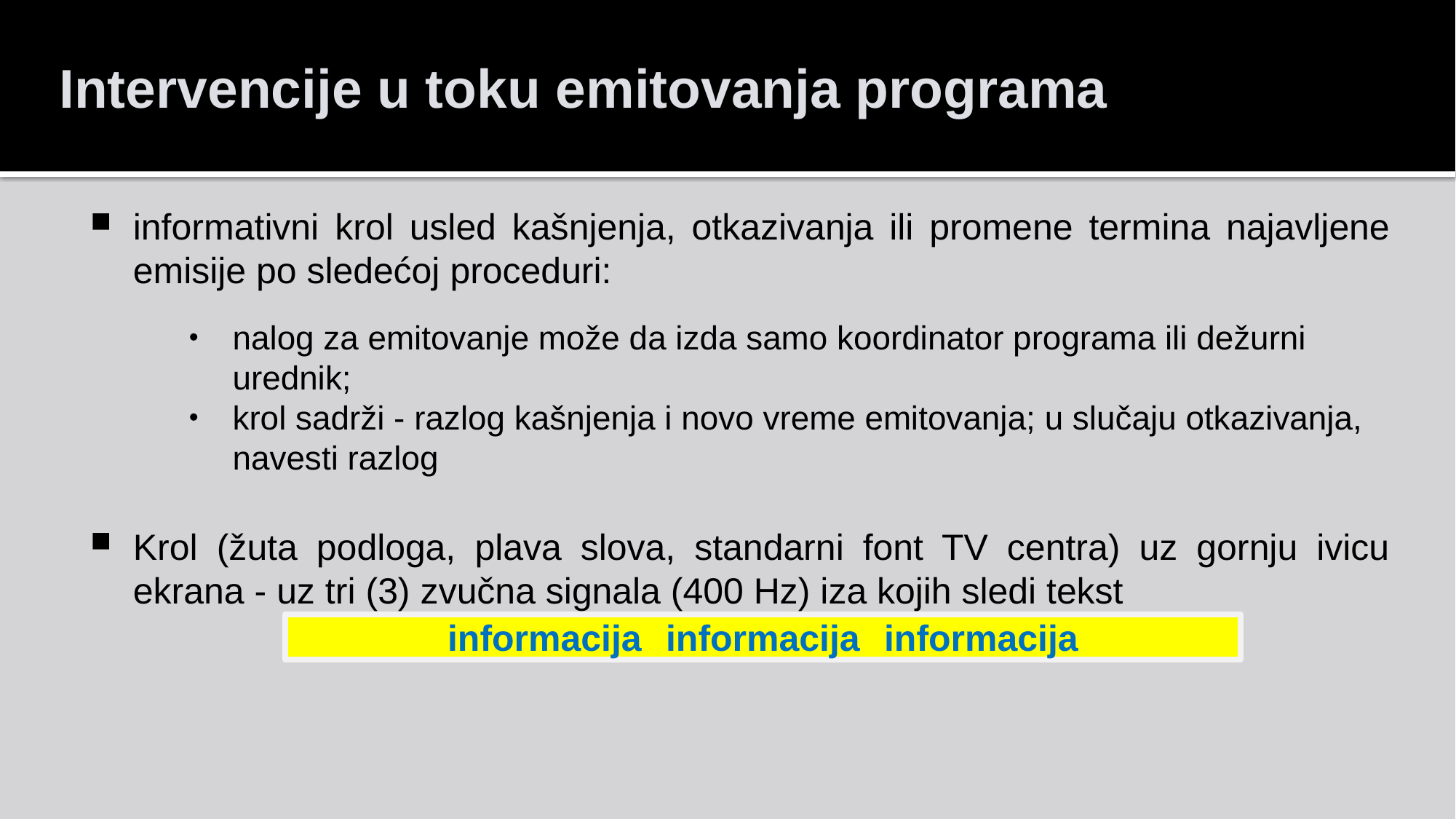

Intervencije u toku emitovanja programa

informativni krol usled kašnjenja, otkazivanja ili promene termina najavljene emisije po sledećoj proceduri:

nalog za emitovanje može da izda samo koordinator programa ili dežurni urednik;
krol sadrži - razlog kašnjenja i novo vreme emitovanja; u slučaju otkazivanja, navesti razlog

Krol (žuta podloga, plava slova, standarni font TV centra) uz gornju ivicu ekrana - uz tri (3) zvučna signala (400 Hz) iza kojih sledi tekst

informacija	informacija	informacija